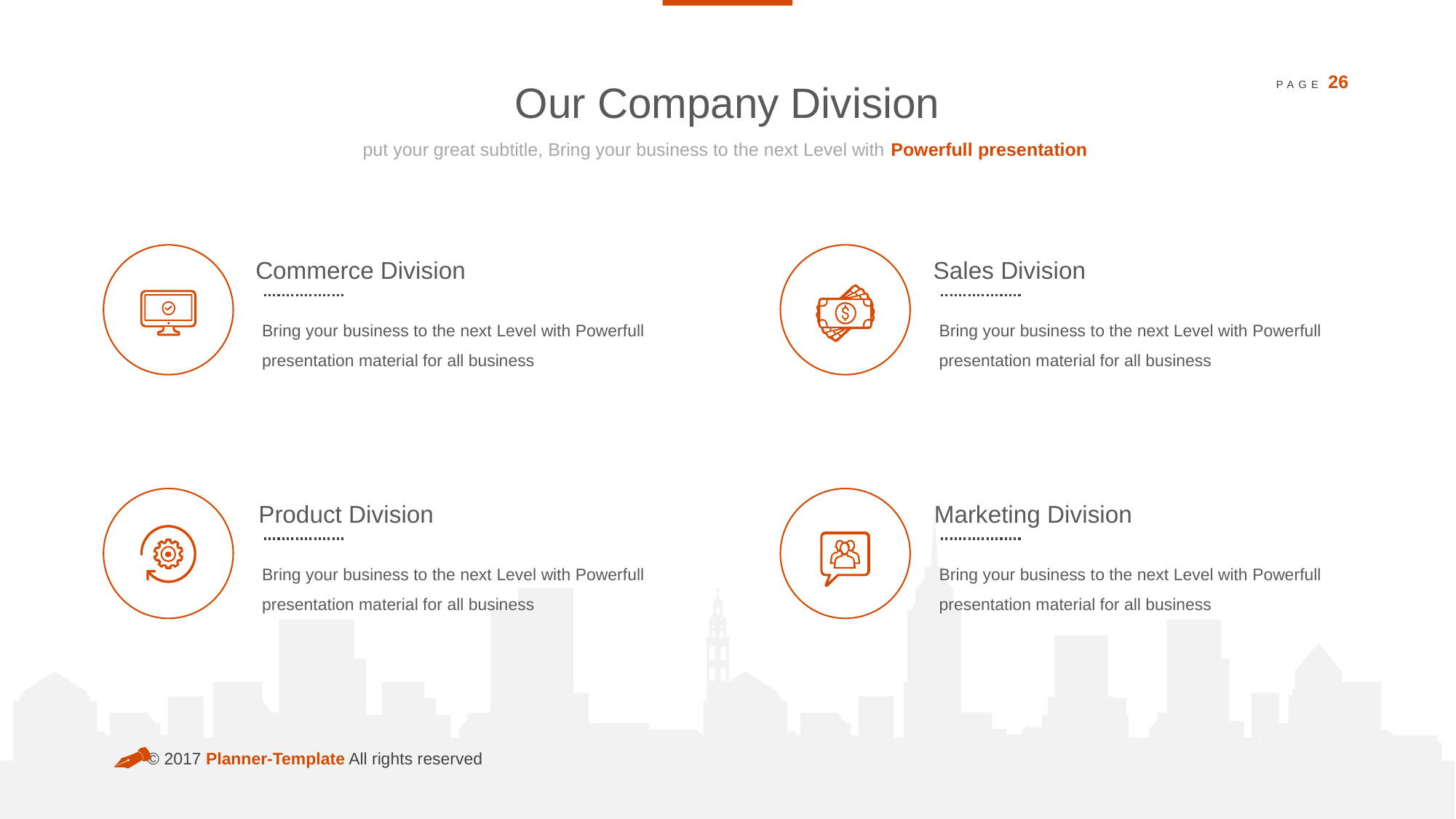

Our Company Division
put your great subtitle, Bring your business to the next Level with Powerfull presentation

Commerce Division
Sales Division

Bring your business to the next Level with Powerfull presentation material for all business
Bring your business to the next Level with Powerfull presentation material for all business

Product Division
Marketing Division

Bring your business to the next Level with Powerfull presentation material for all business
Bring your business to the next Level with Powerfull presentation material for all business